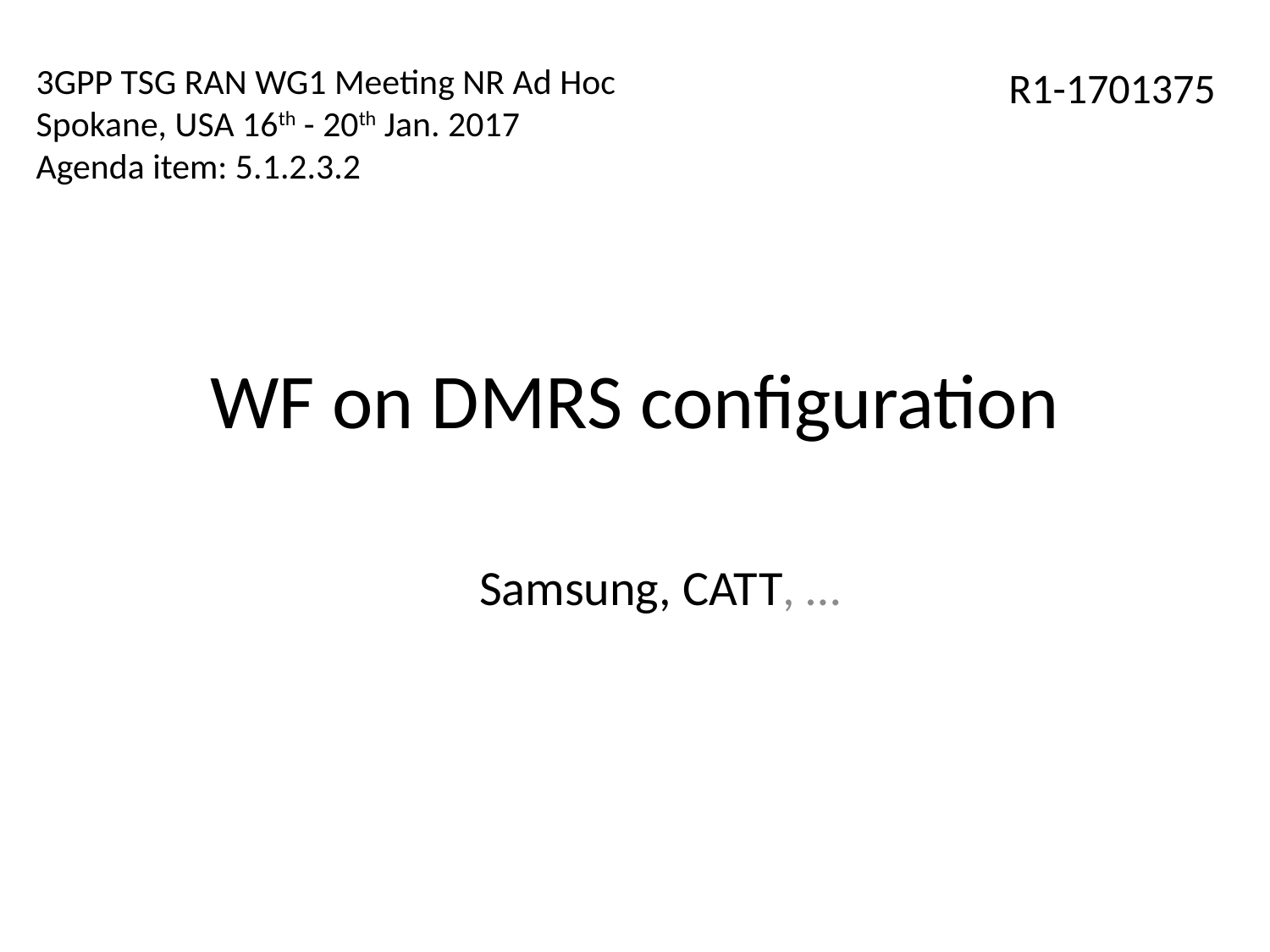

3GPP TSG RAN WG1 Meeting NR Ad Hoc
Spokane, USA 16th - 20th Jan. 2017
Agenda item: 5.1.2.3.2
R1-1701375
# WF on DMRS configuration
Samsung, CATT, …